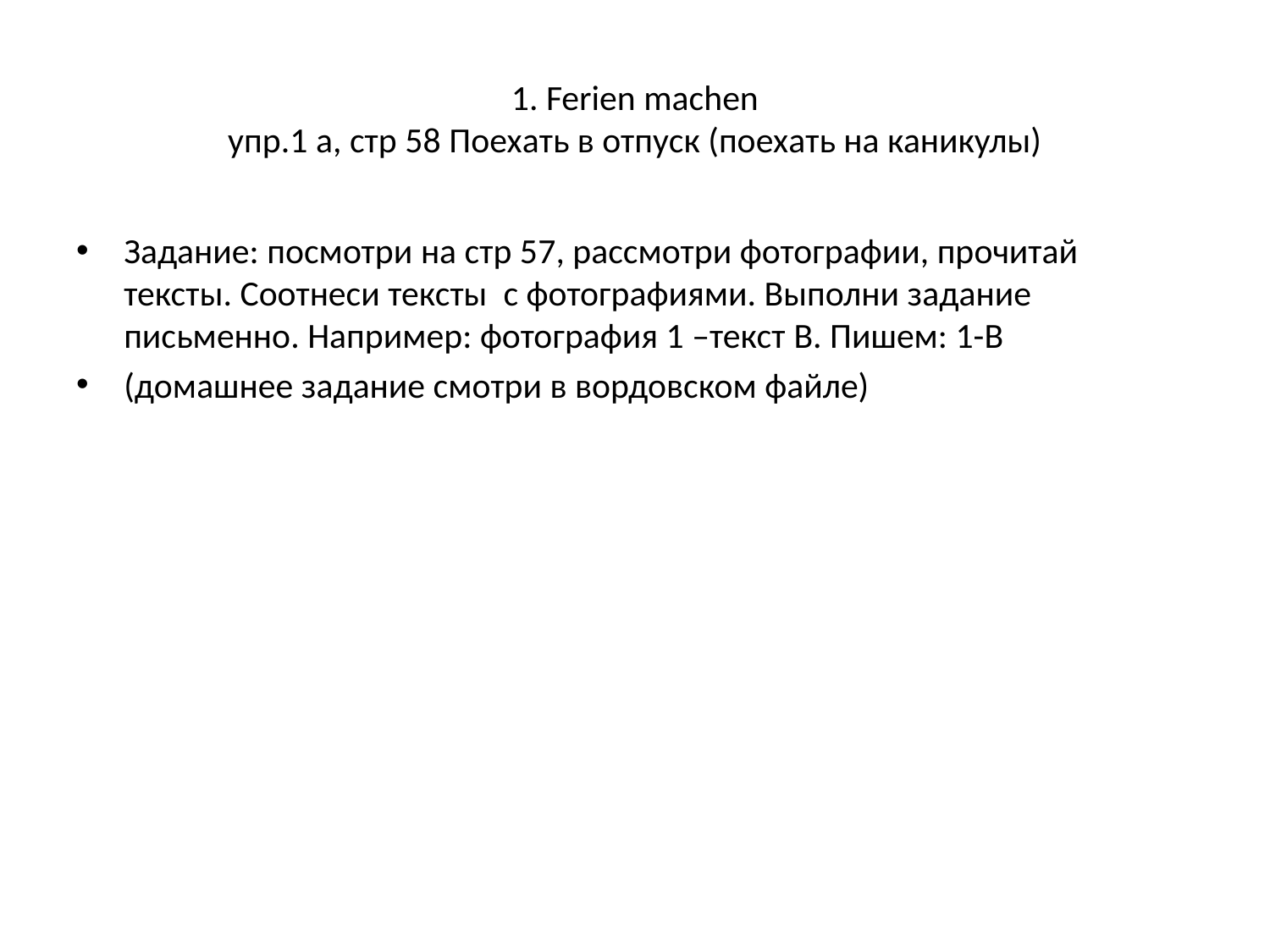

# 1. Ferien machen упр.1 a, стр 58 Поехать в отпуск (поехать на каникулы)
Задание: посмотри на стр 57, рассмотри фотографии, прочитай тексты. Соотнеси тексты  с фотографиями. Выполни задание письменно. Например: фотография 1 –текст B. Пишем: 1-B
(домашнее задание смотри в вордовском файле)